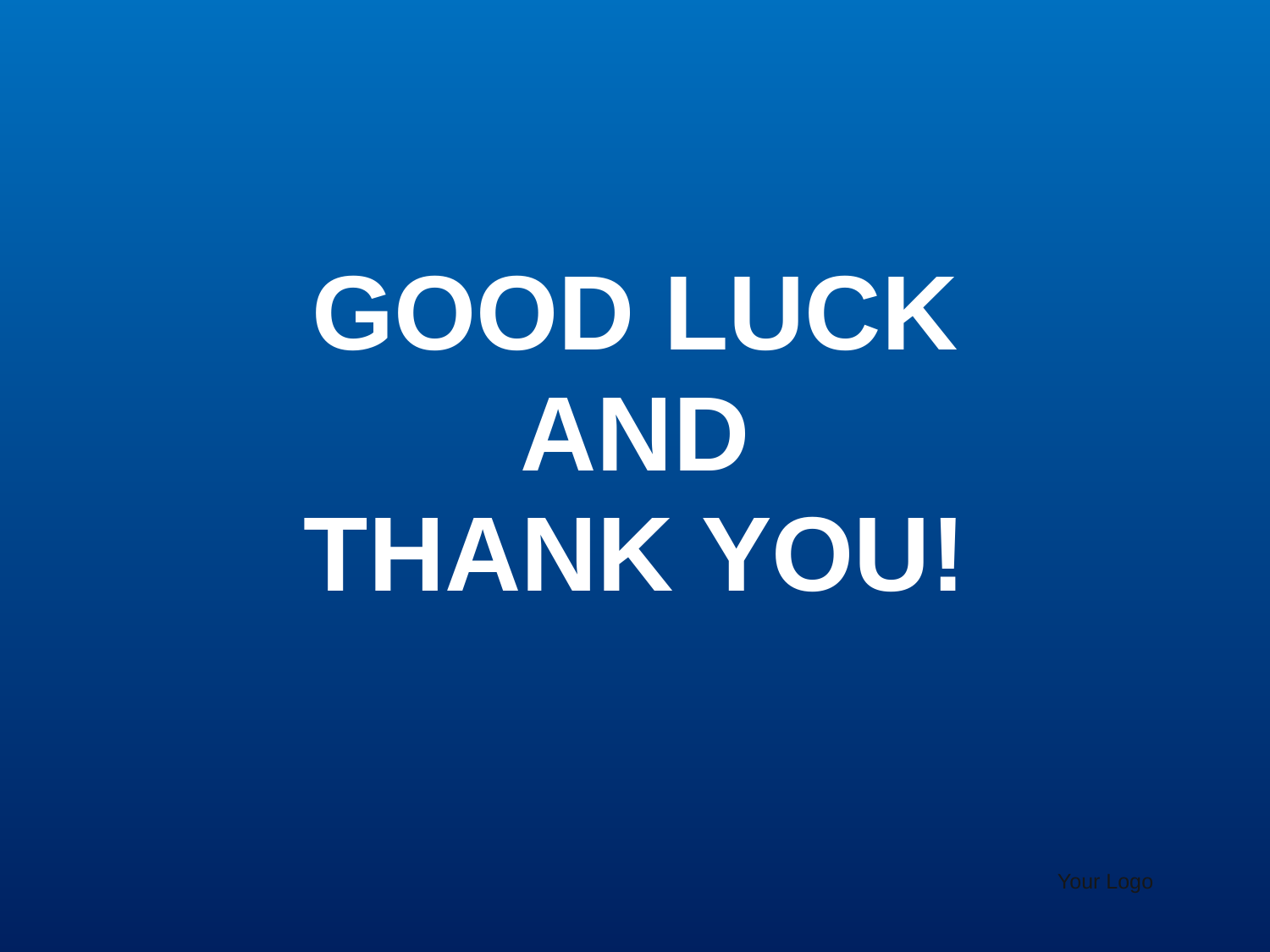

GOOD LUCK
AND
THANK YOU!
Your Logo